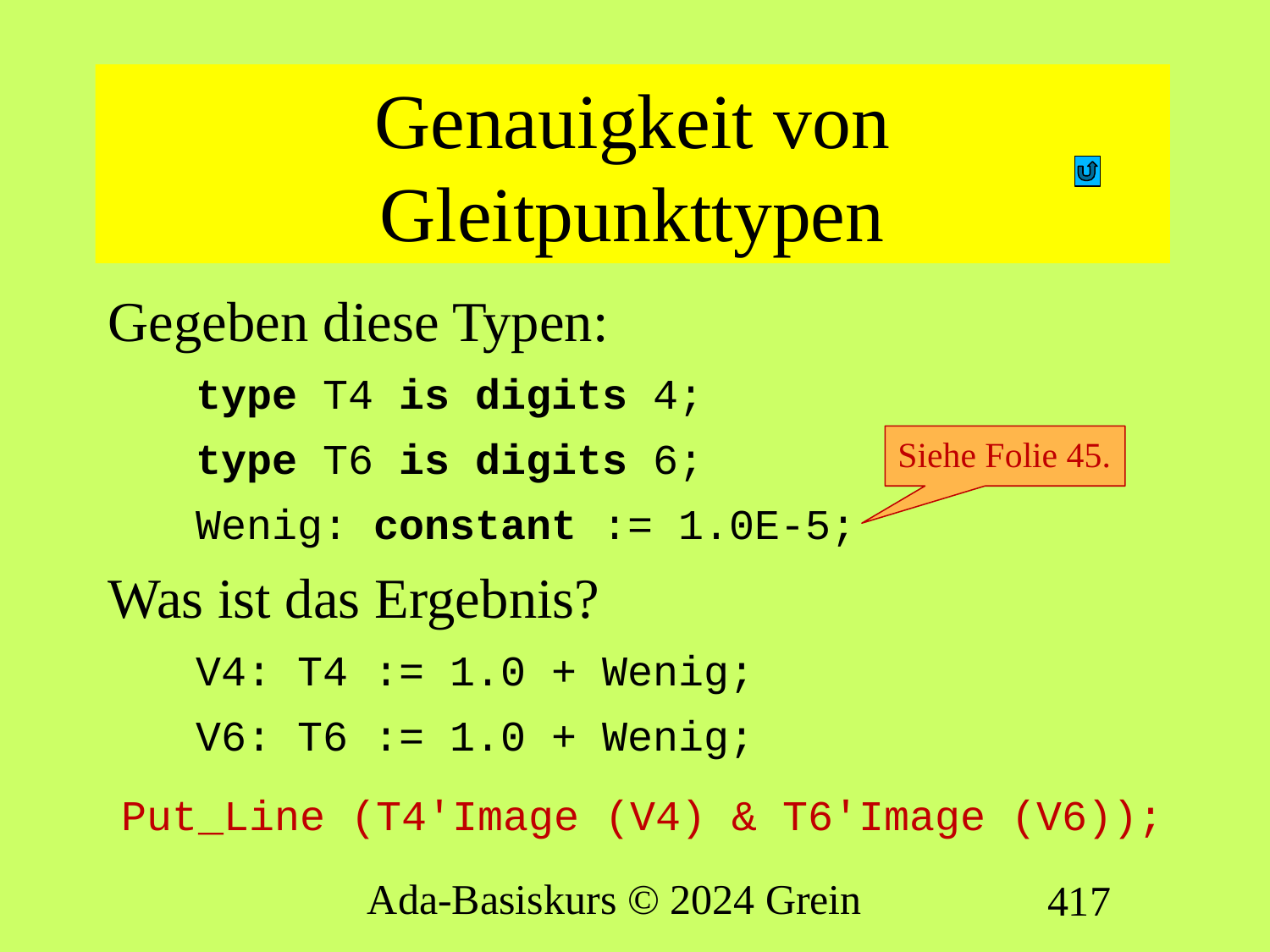

# Genauigkeit von Gleitpunkttypen

Gegeben diese Typen:
type T4 is digits 4;
type T6 is digits 6;
Wenig: constant := 1.0E-5;
Was ist das Ergebnis?
V4: T4 := 1.0 + Wenig;
V6: T6 := 1.0 + Wenig;
Siehe Folie 45.
Put_Line (T4'Image (V4) & T6'Image (V6));
Ada-Basiskurs © 2024 Grein
417